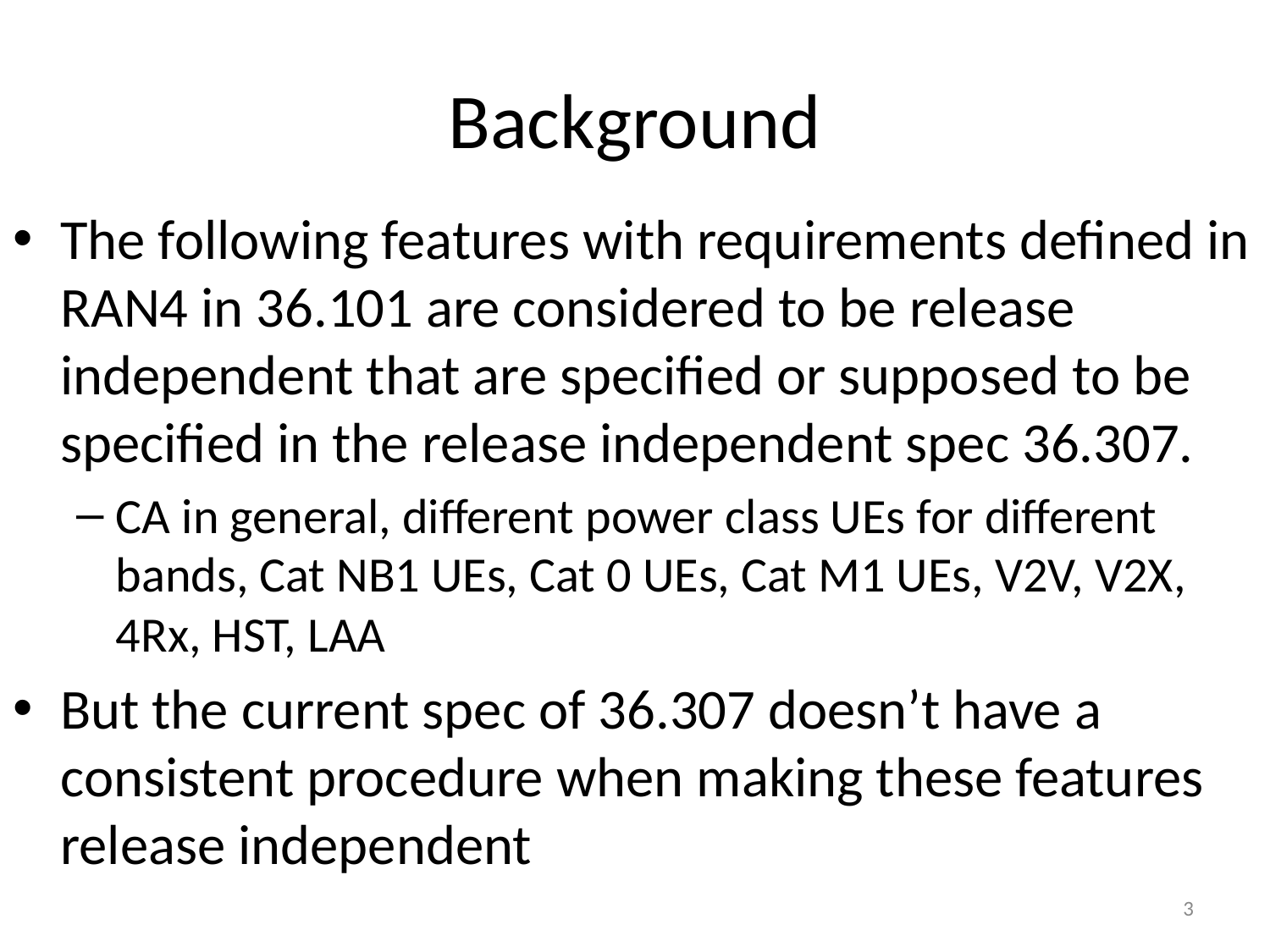

# Background
The following features with requirements defined in RAN4 in 36.101 are considered to be release independent that are specified or supposed to be specified in the release independent spec 36.307.
CA in general, different power class UEs for different bands, Cat NB1 UEs, Cat 0 UEs, Cat M1 UEs, V2V, V2X, 4Rx, HST, LAA
But the current spec of 36.307 doesn’t have a consistent procedure when making these features release independent
3